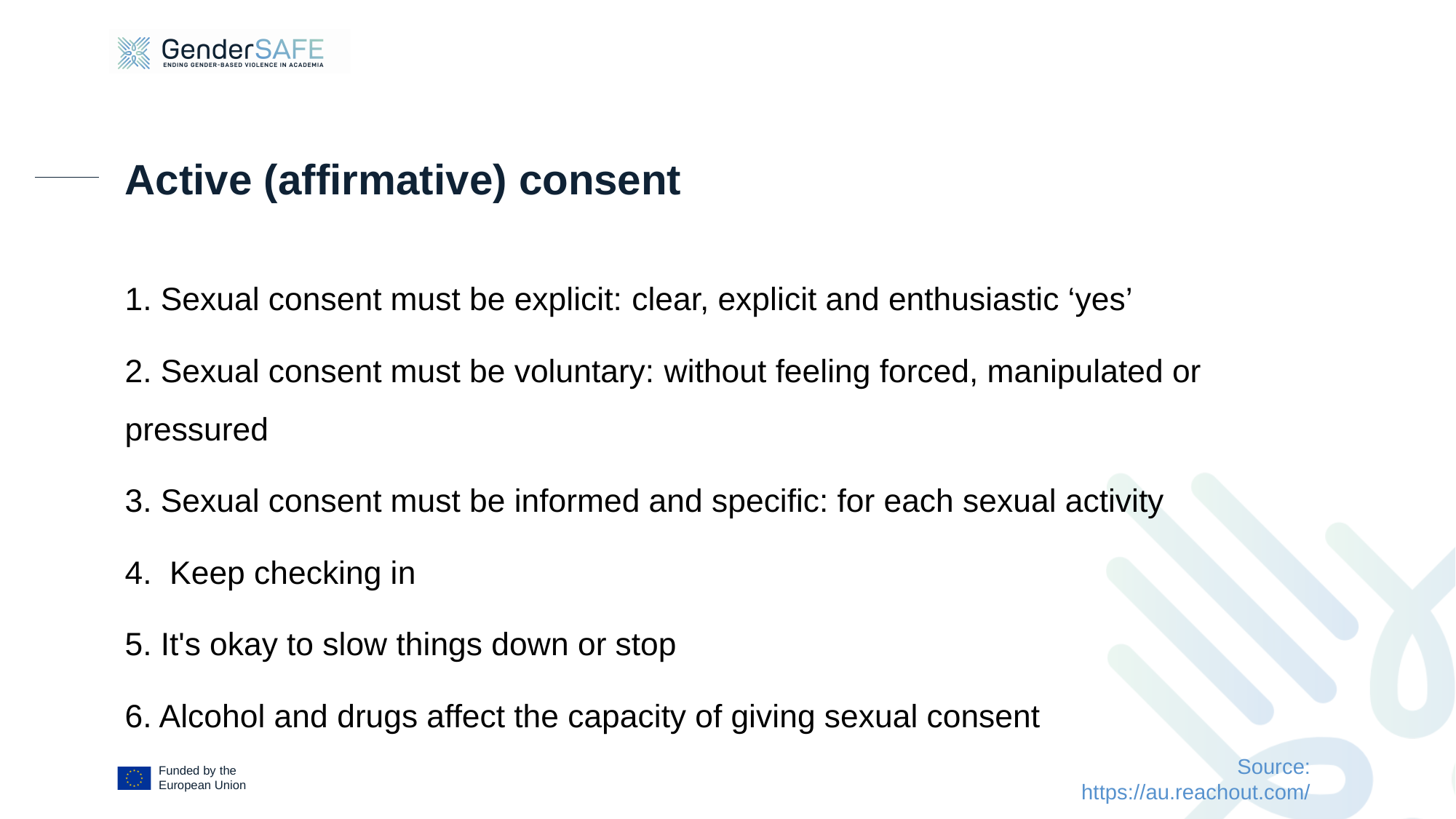

# Active (affirmative) consent
1. Sexual consent must be explicit: clear, explicit and enthusiastic ‘yes’
2. Sexual consent must be voluntary: without feeling forced, manipulated or pressured
3. Sexual consent must be informed and specific: for each sexual activity
4.  Keep checking in
5. It's okay to slow things down or stop
6. Alcohol and drugs affect the capacity of giving sexual consent

Source: https://au.reachout.com/